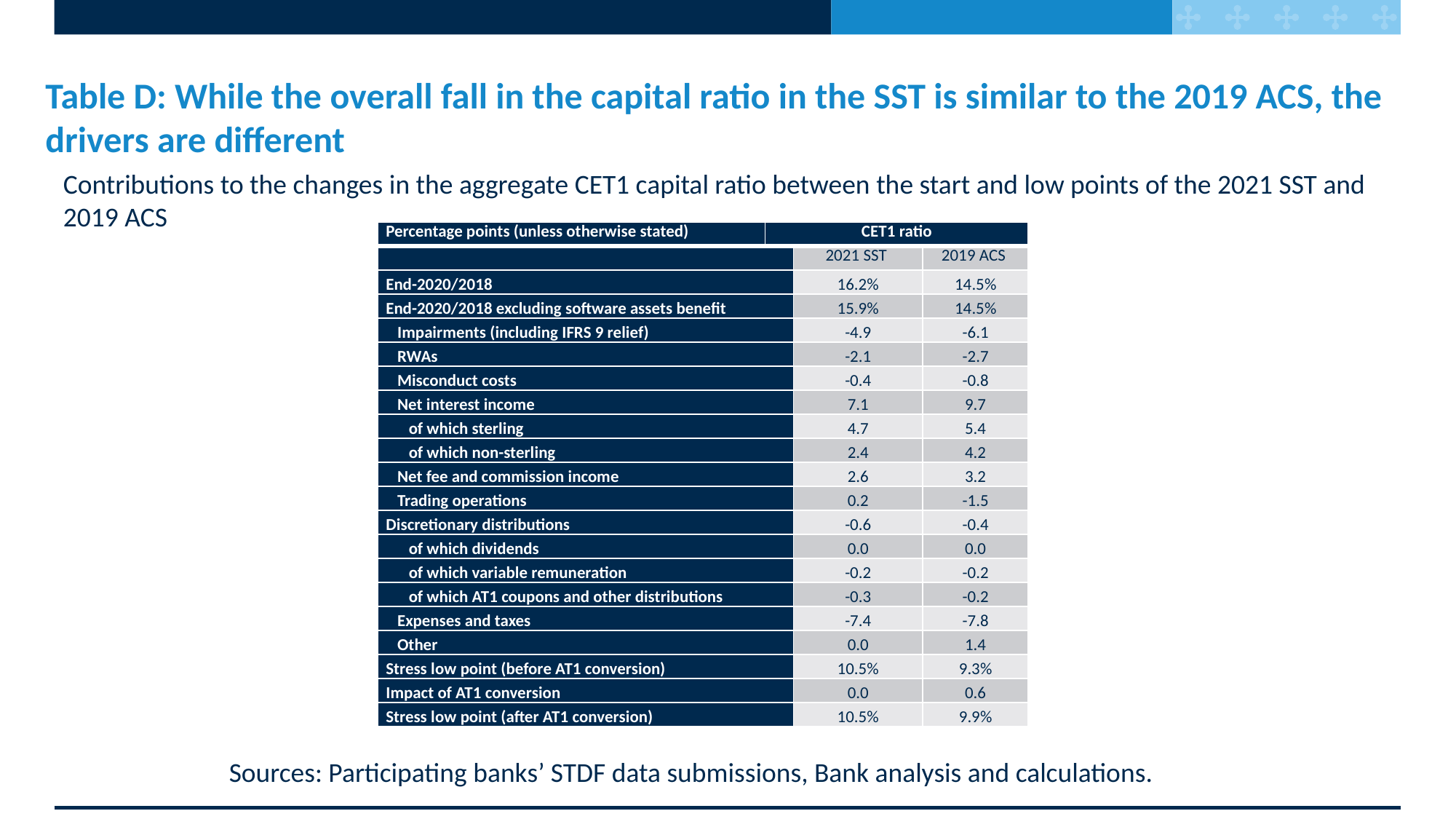

# Table D: While the overall fall in the capital ratio in the SST is similar to the 2019 ACS, the drivers are different
Contributions to the changes in the aggregate CET1 capital ratio between the start and low points of the 2021 SST and
2019 ACS

| Percentage points (unless otherwise stated) | CET1 ratio |  |  |
| --- | --- | --- | --- |
|  |  | 2021 SST | 2019 ACS |
| End-2020/2018 |  | 16.2% | 14.5% |
| End-2020/2018 excluding software assets benefit |  | 15.9% | 14.5% |
| Impairments (including IFRS 9 relief) |  | -4.9 | -6.1 |
| RWAs |  | -2.1 | -2.7 |
| Misconduct costs |  | -0.4 | -0.8 |
| Net interest income |  | 7.1 | 9.7 |
| of which sterling |  | 4.7 | 5.4 |
| of which non-sterling |  | 2.4 | 4.2 |
| Net fee and commission income |  | 2.6 | 3.2 |
| Trading operations |  | 0.2 | -1.5 |
| Discretionary distributions |  | -0.6 | -0.4 |
| of which dividends |  | 0.0 | 0.0 |
| of which variable remuneration |  | -0.2 | -0.2 |
| of which AT1 coupons and other distributions |  | -0.3 | -0.2 |
| Expenses and taxes |  | -7.4 | -7.8 |
| Other |  | 0.0 | 1.4 |
| Stress low point (before AT1 conversion) |  | 10.5% | 9.3% |
| Impact of AT1 conversion |  | 0.0 | 0.6 |
| Stress low point (after AT1 conversion) |  | 10.5% | 9.9% |
Sources: Participating banks’ STDF data submissions, Bank analysis and calculations.